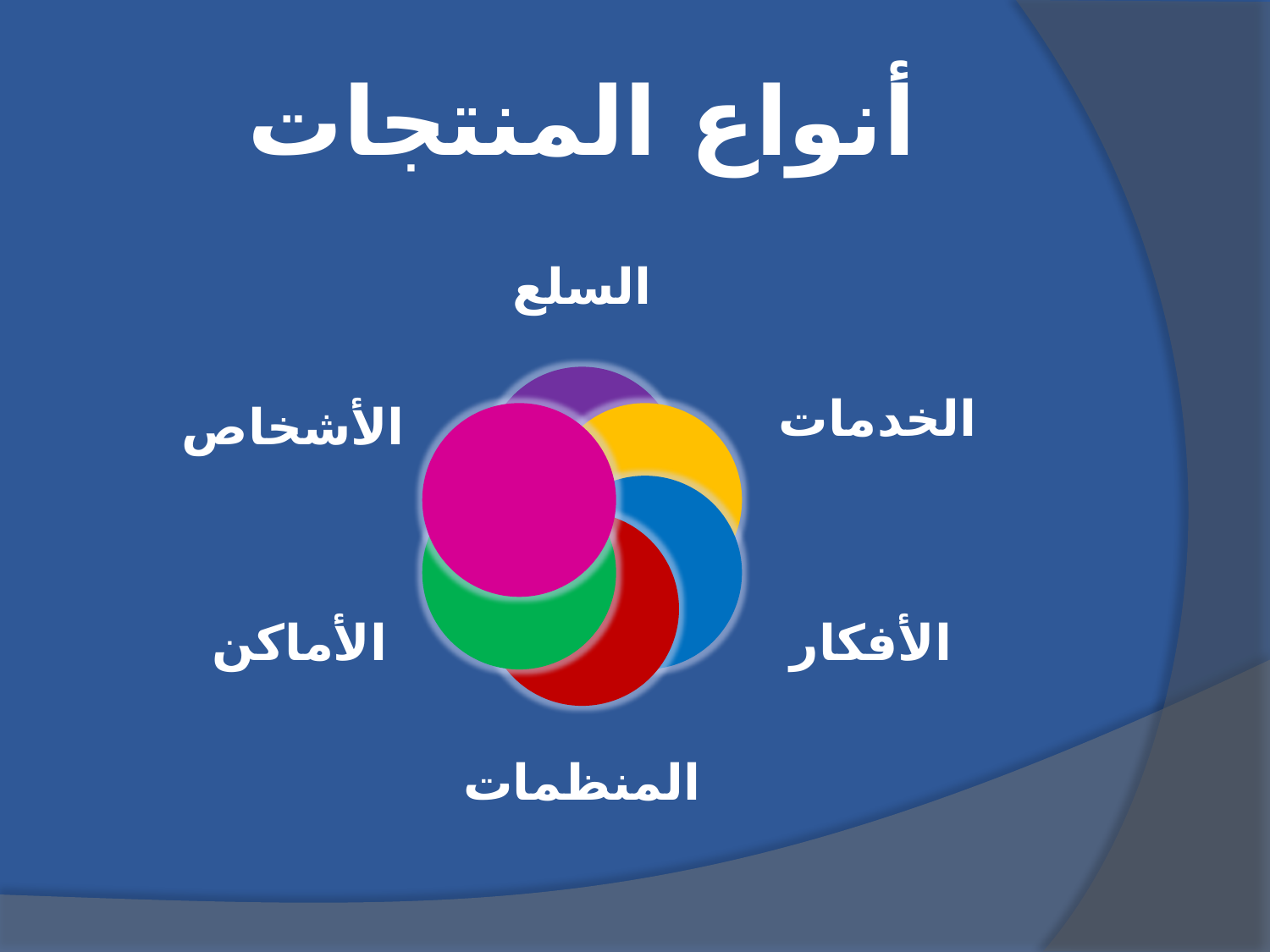

# أنواع المنتجات
السلع
الخدمات
الأفكار
المنظمات
الأماكن
الأشخاص